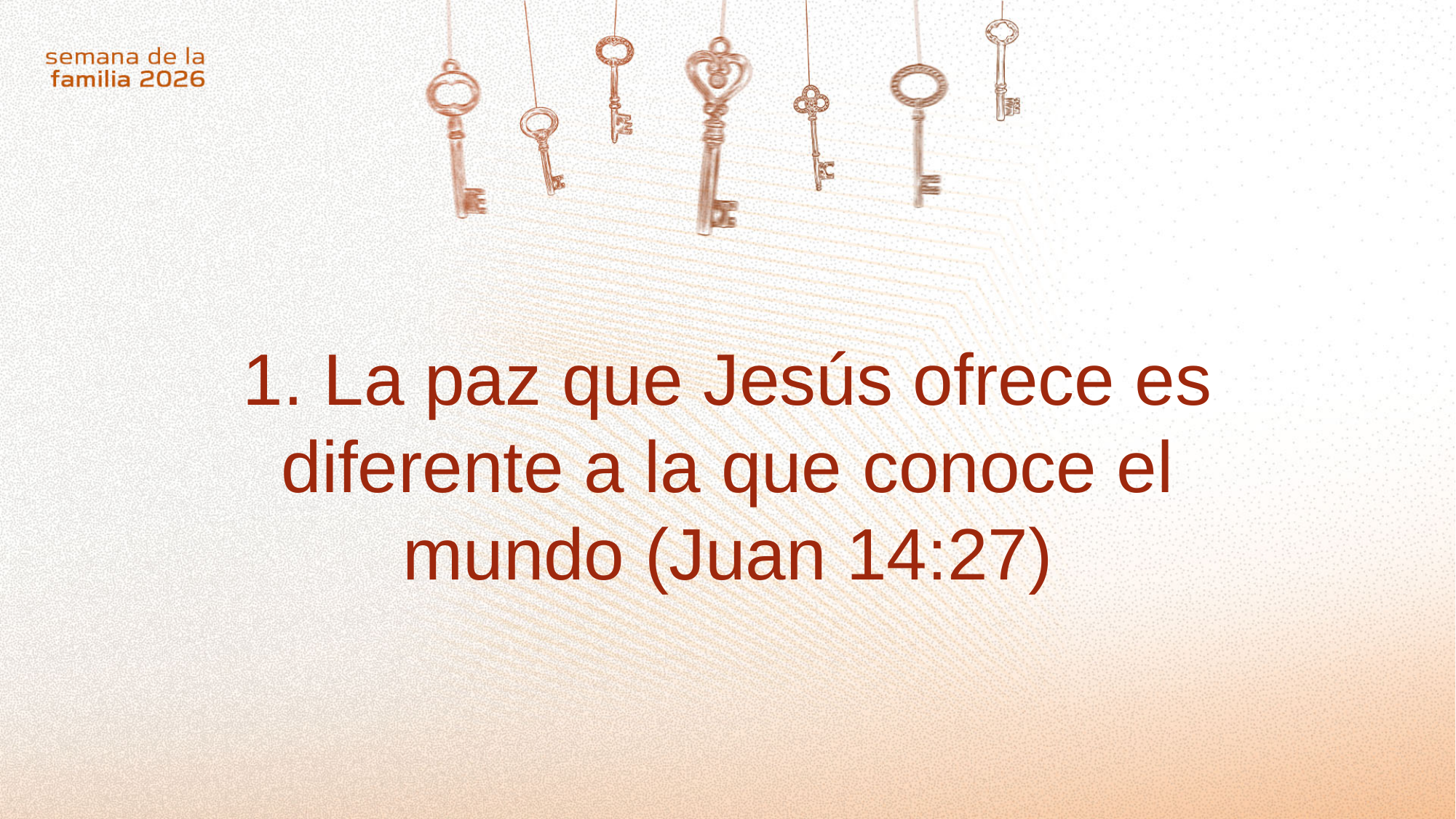

1. La paz que Jesús ofrece es diferente a la que conoce el mundo (Juan 14:27)